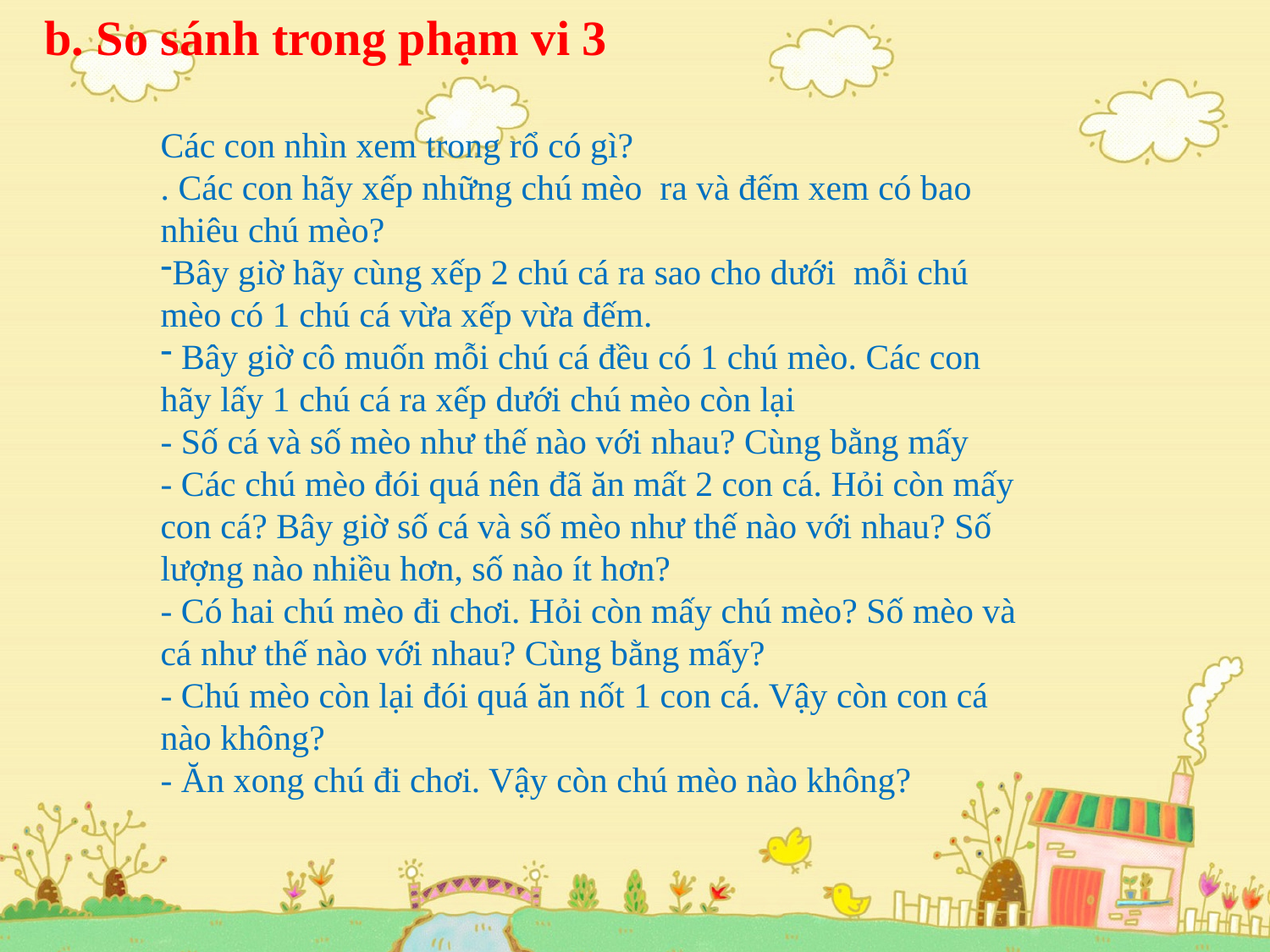

b. So sánh trong phạm vi 3
Các con nhìn xem trong rổ có gì?
. Các con hãy xếp những chú mèo  ra và đếm xem có bao nhiêu chú mèo?
Bây giờ hãy cùng xếp 2 chú cá ra sao cho dưới  mỗi chú mèo có 1 chú cá vừa xếp vừa đếm.
 Bây giờ cô muốn mỗi chú cá đều có 1 chú mèo. Các con hãy lấy 1 chú cá ra xếp dưới chú mèo còn lại
- Số cá và số mèo như thế nào với nhau? Cùng bằng mấy
- Các chú mèo đói quá nên đã ăn mất 2 con cá. Hỏi còn mấy con cá? Bây giờ số cá và số mèo như thế nào với nhau? Số lượng nào nhiều hơn, số nào ít hơn?
- Có hai chú mèo đi chơi. Hỏi còn mấy chú mèo? Số mèo và cá như thế nào với nhau? Cùng bằng mấy?
- Chú mèo còn lại đói quá ăn nốt 1 con cá. Vậy còn con cá nào không?
- Ăn xong chú đi chơi. Vậy còn chú mèo nào không?